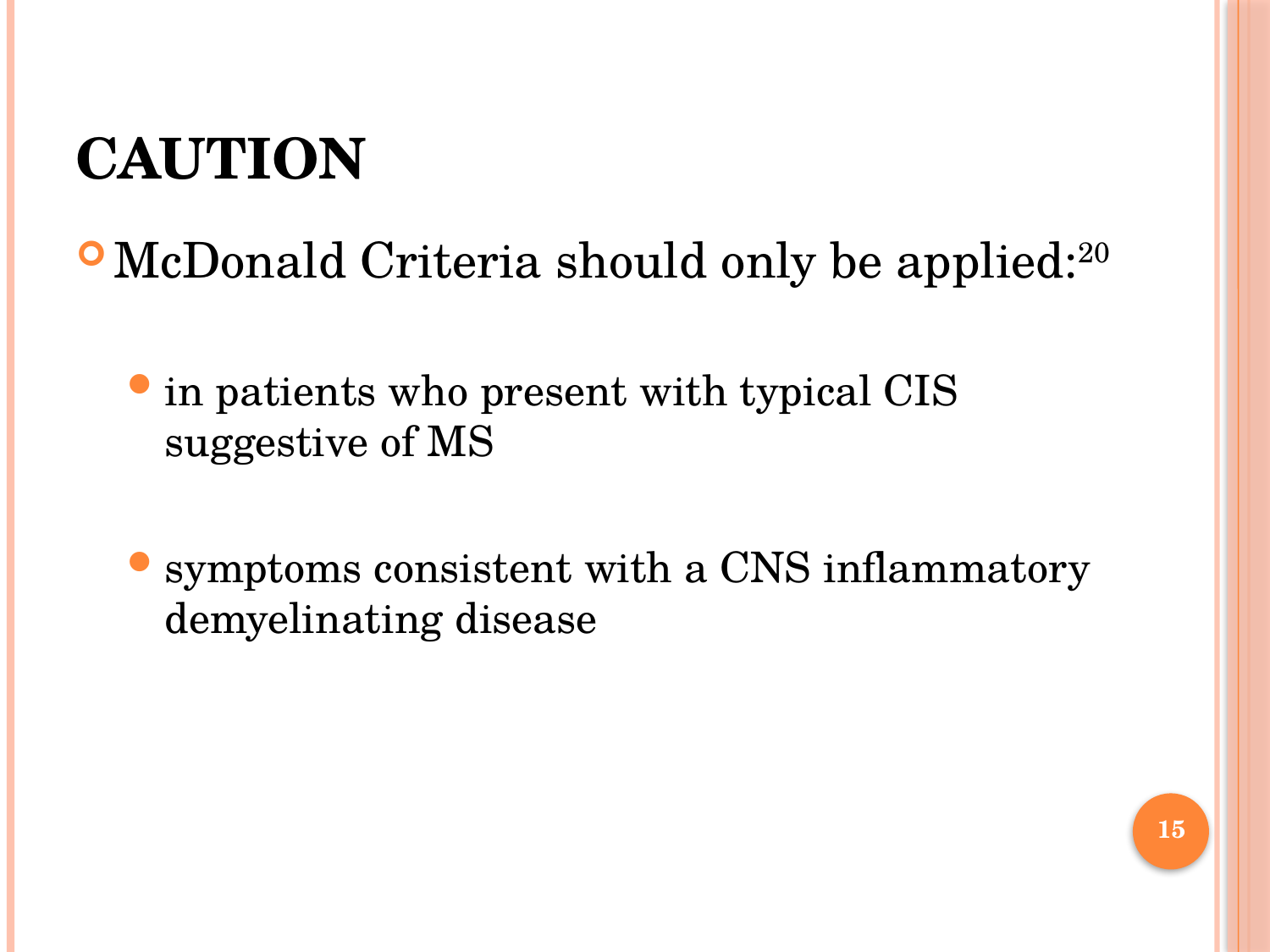

# Caution
McDonald Criteria should only be applied:20

in patients who present with typical CIS suggestive of MS

symptoms consistent with a CNS inflammatory demyelinating disease

15